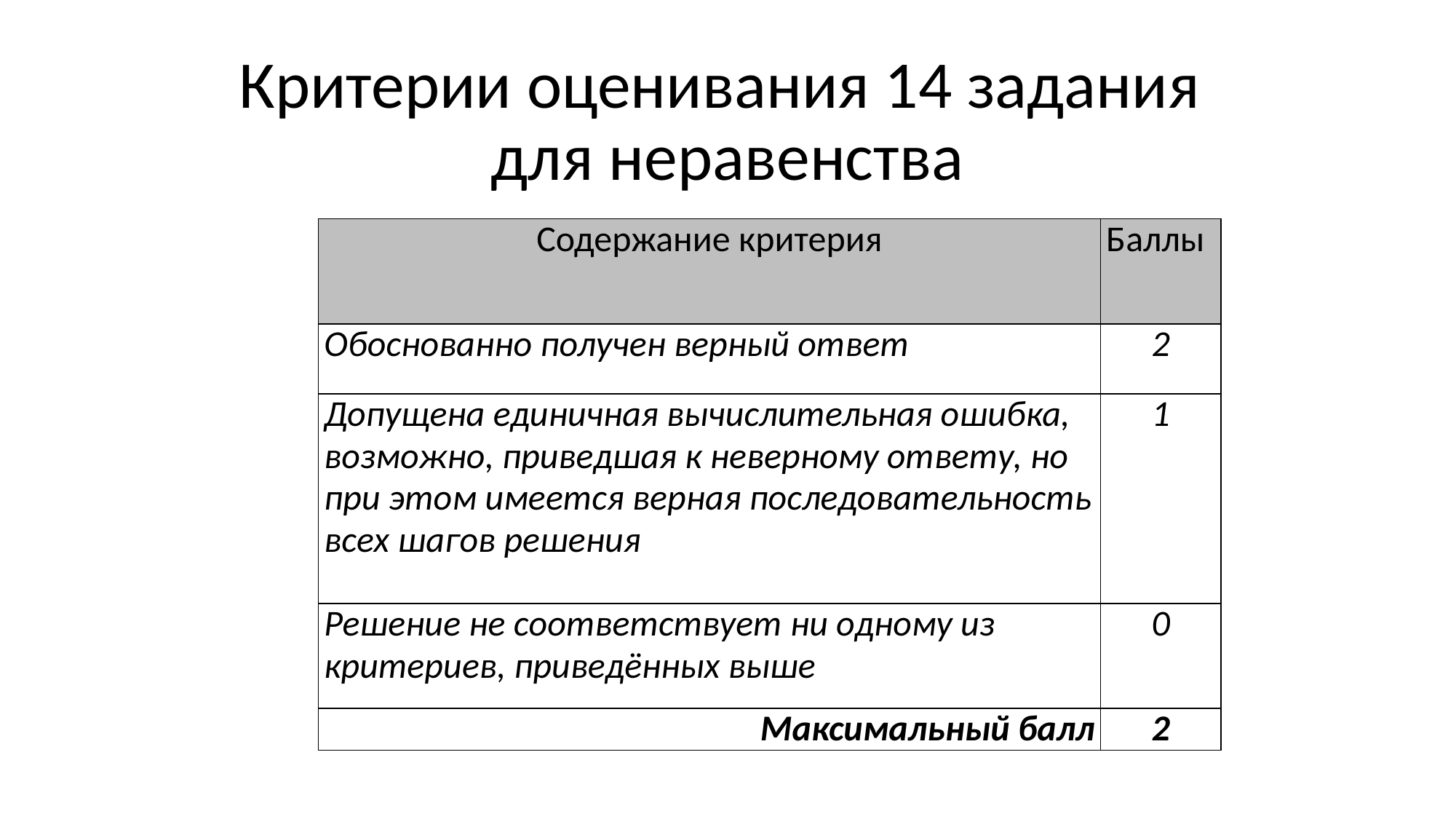

# Критерии оценивания 14 задания для неравенства
| Содержание критерия | Баллы |
| --- | --- |
| Обоснованно получен верный ответ | 2 |
| Допущена единичная вычислительная ошибка, возможно, приведшая к неверному ответу, но при этом имеется верная последовательность всех шагов решения | 1 |
| Решение не соответствует ни одному из критериев, приведённых выше | 0 |
| Максимальный балл | 2 |